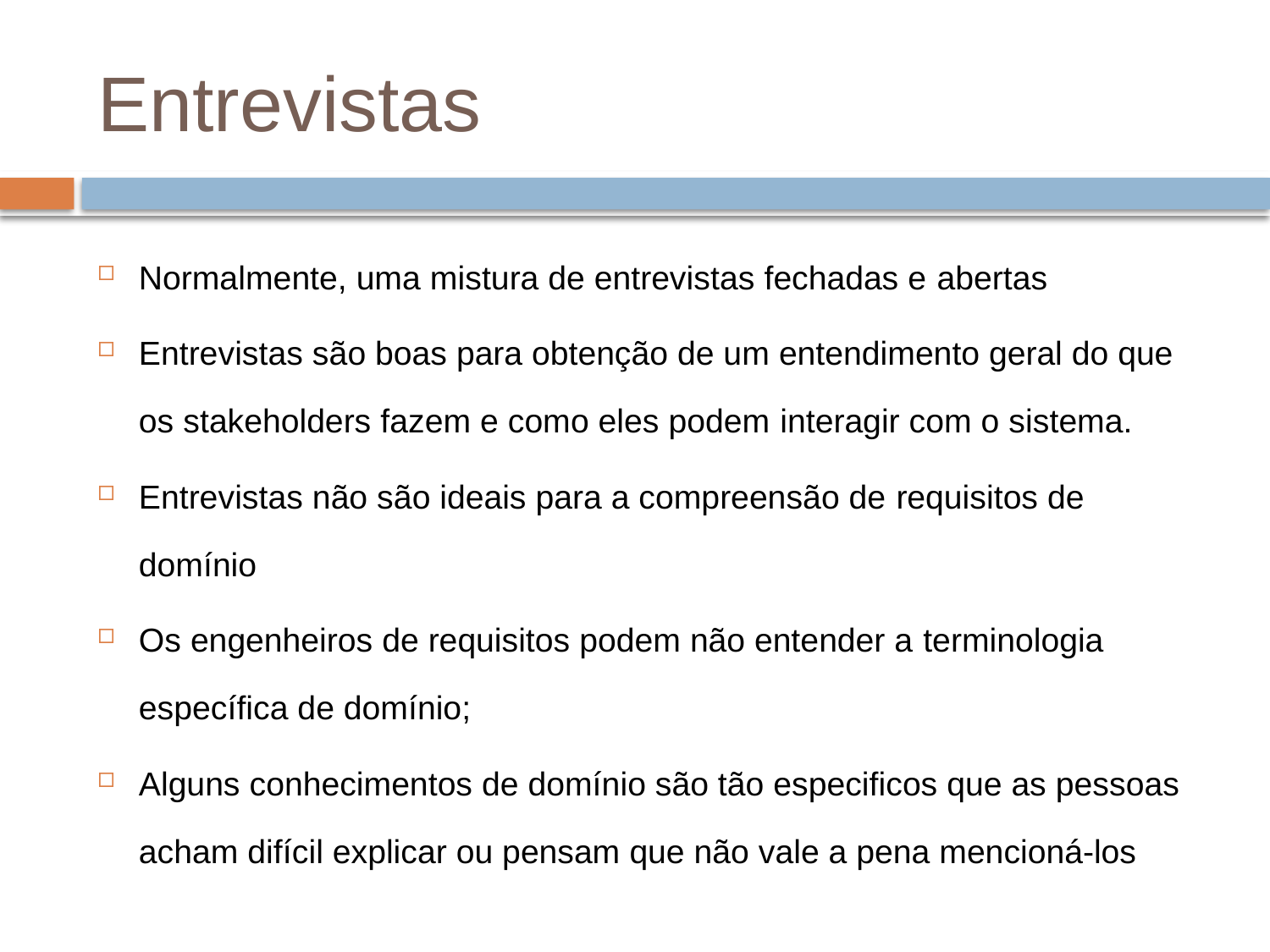

# Entrevistas
Normalmente, uma mistura de entrevistas fechadas e abertas
Entrevistas são boas para obtenção de um entendimento geral do que os stakeholders fazem e como eles podem interagir com o sistema.
Entrevistas não são ideais para a compreensão de requisitos de domínio
Os engenheiros de requisitos podem não entender a terminologia específica de domínio;
Alguns conhecimentos de domínio são tão especificos que as pessoas acham difícil explicar ou pensam que não vale a pena mencioná-los